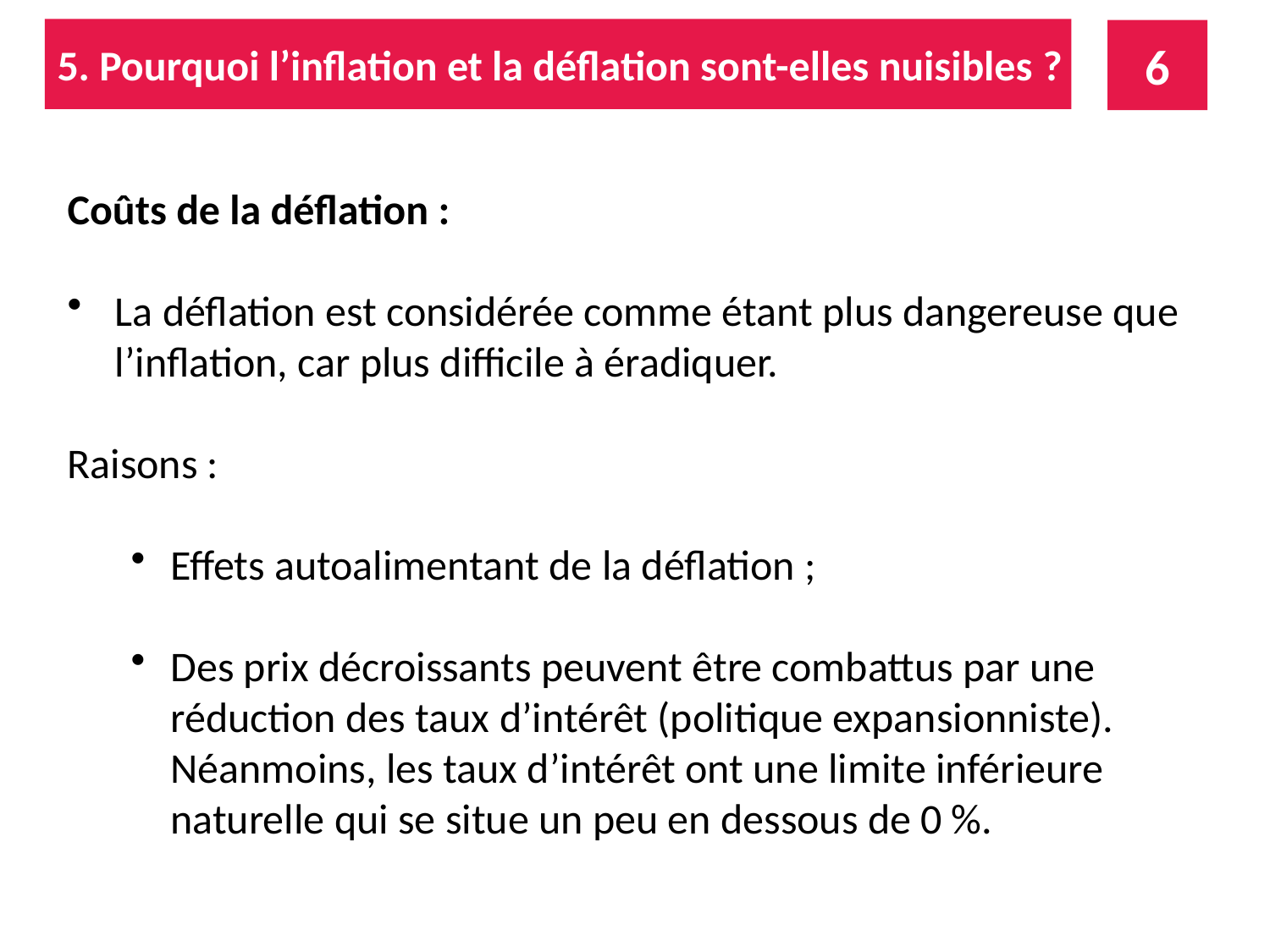

5. Pourquoi l’inflation et la déflation sont-elles nuisibles ?
6

Coûts de la déflation :

La déflation est considérée comme étant plus dangereuse que l’inflation, car plus difficile à éradiquer.

Raisons :

Effets autoalimentant de la déflation ;
Des prix décroissants peuvent être combattus par une réduction des taux d’intérêt (politique expansionniste). Néanmoins, les taux d’intérêt ont une limite inférieure naturelle qui se situe un peu en dessous de 0 %.